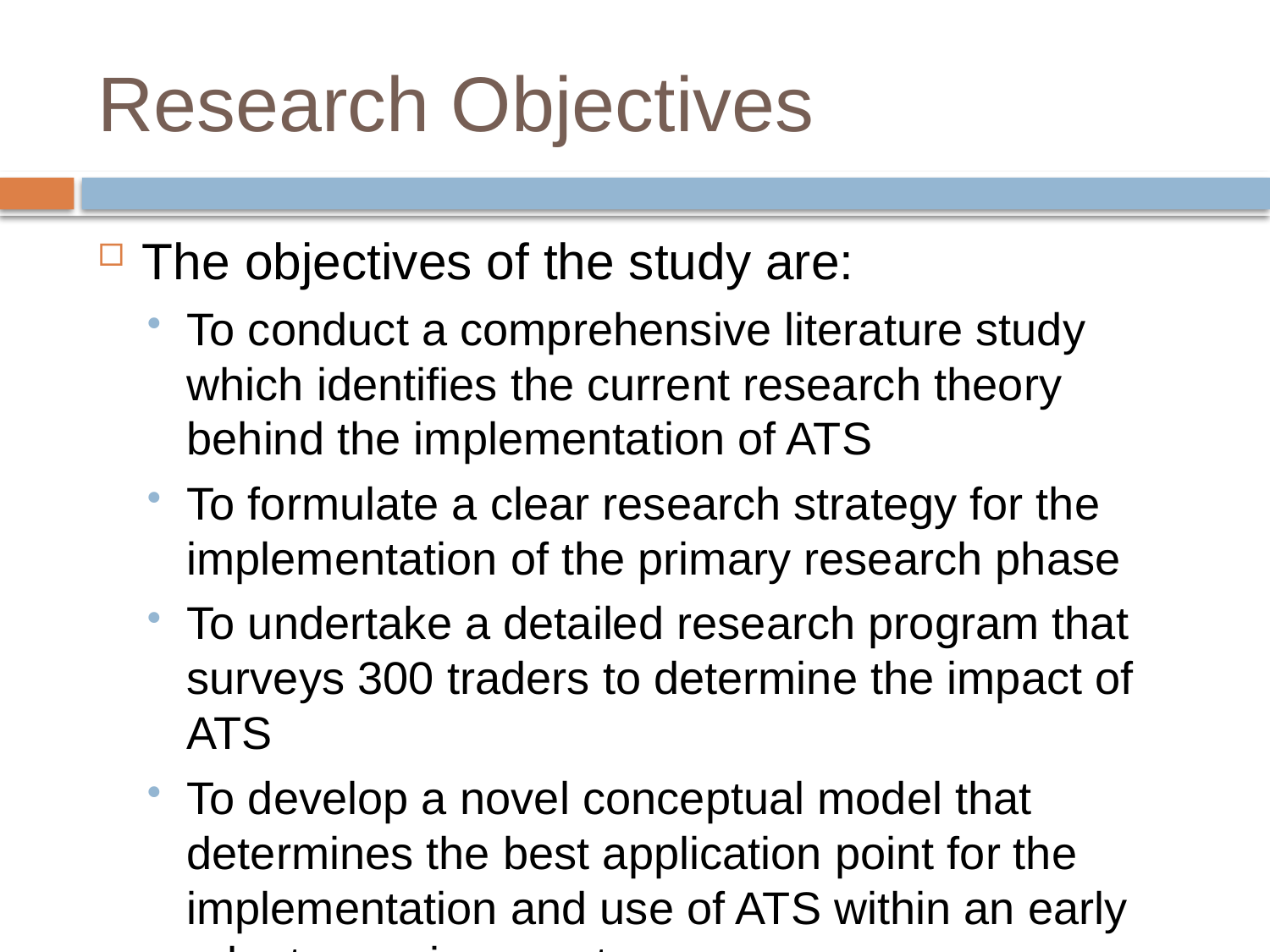

# Research Objectives
The objectives of the study are:
To conduct a comprehensive literature study which identifies the current research theory behind the implementation of ATS
To formulate a clear research strategy for the implementation of the primary research phase
To undertake a detailed research program that surveys 300 traders to determine the impact of ATS
To develop a novel conceptual model that determines the best application point for the implementation and use of ATS within an early adopter environment